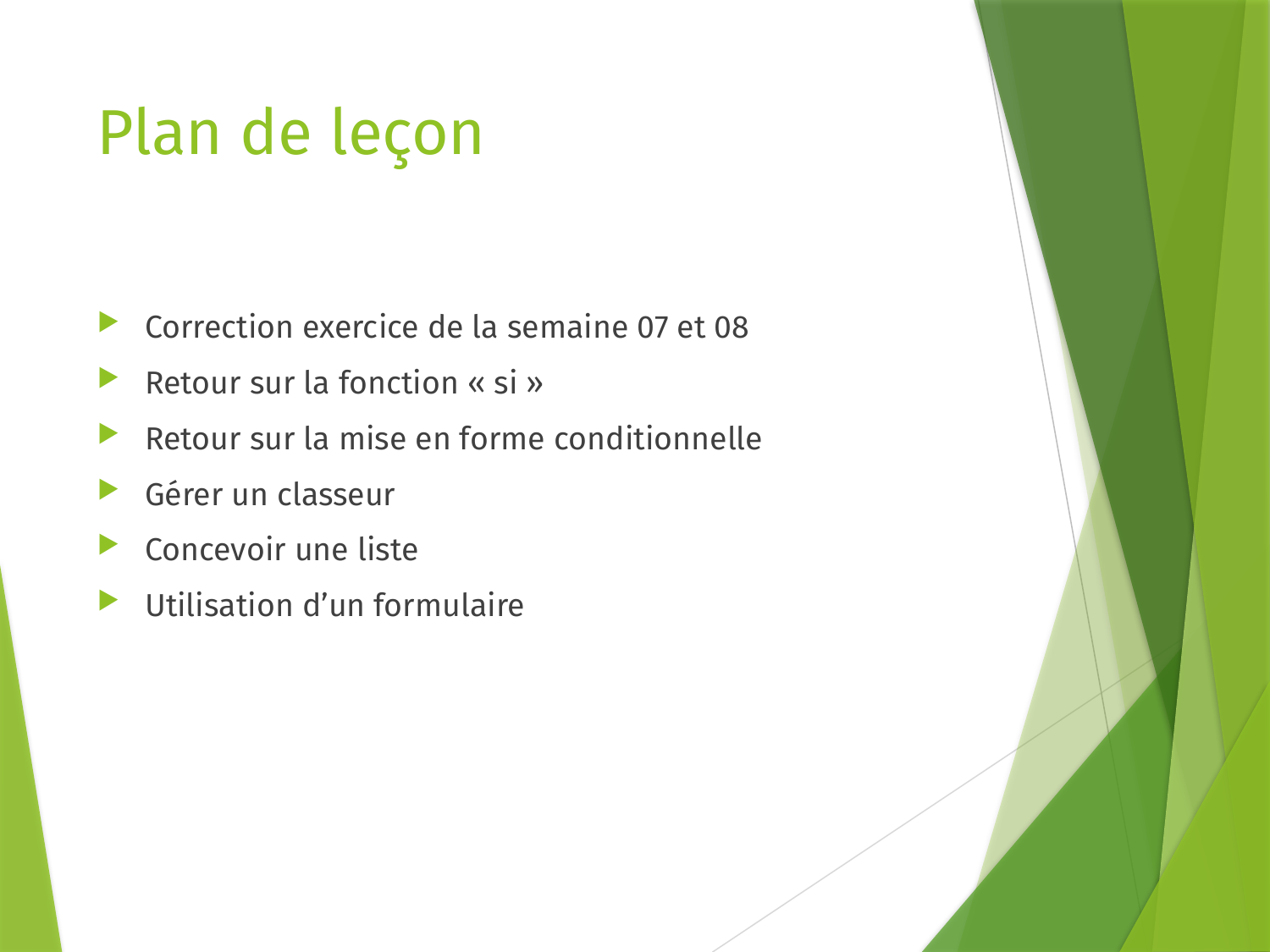

# Plan de leçon
Correction exercice de la semaine 07 et 08
Retour sur la fonction « si »
Retour sur la mise en forme conditionnelle
Gérer un classeur
Concevoir une liste
Utilisation d’un formulaire